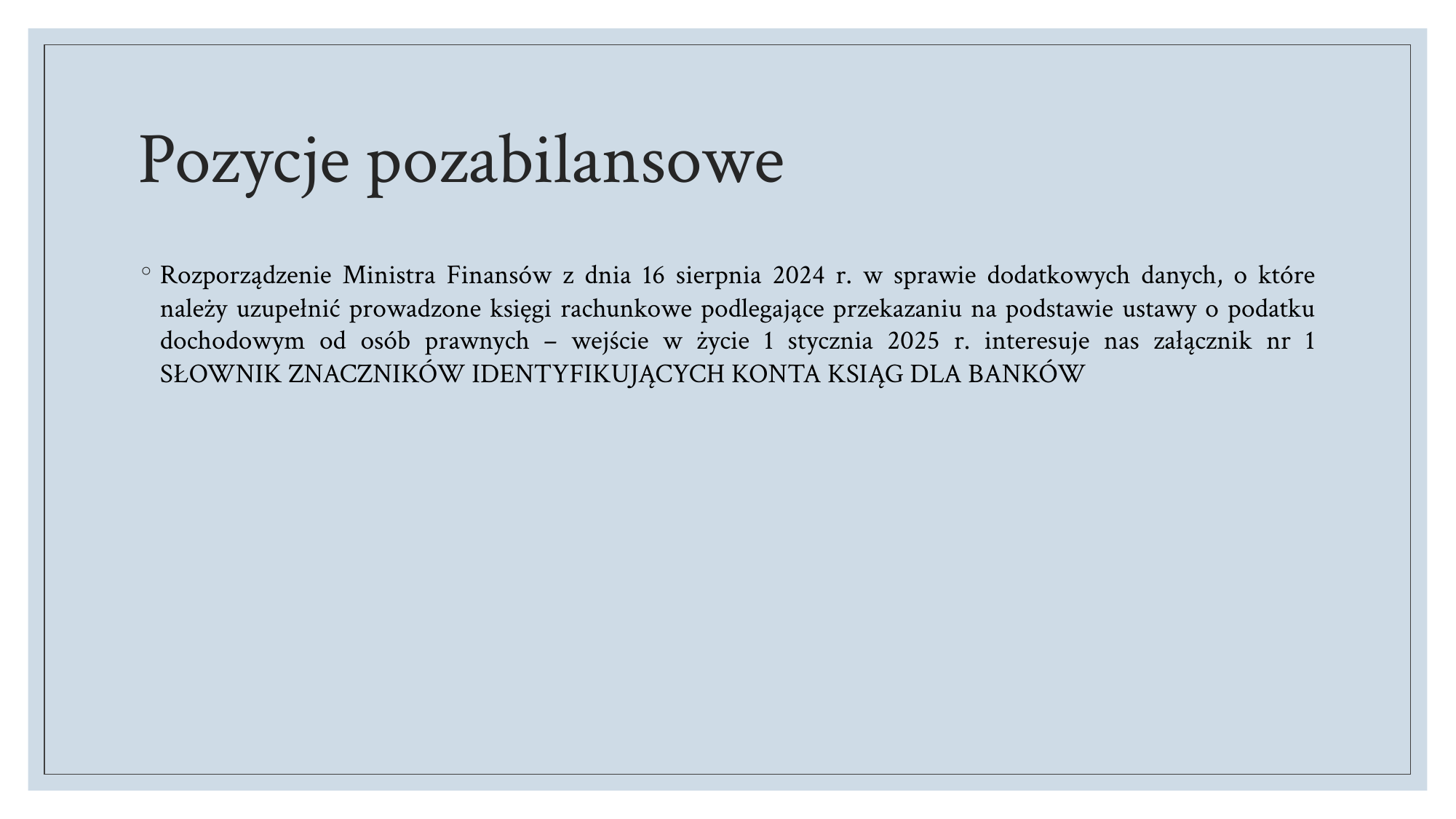

# Pozycje pozabilansowe
Rozporządzenie Ministra Finansów z dnia 16 sierpnia 2024 r. w sprawie dodatkowych danych, o które należy uzupełnić prowadzone księgi rachunkowe podlegające przekazaniu na podstawie ustawy o podatku dochodowym od osób prawnych – wejście w życie 1 stycznia 2025 r. interesuje nas załącznik nr 1 SŁOWNIK ZNACZNIKÓW IDENTYFIKUJĄCYCH KONTA KSIĄG DLA BANKÓW